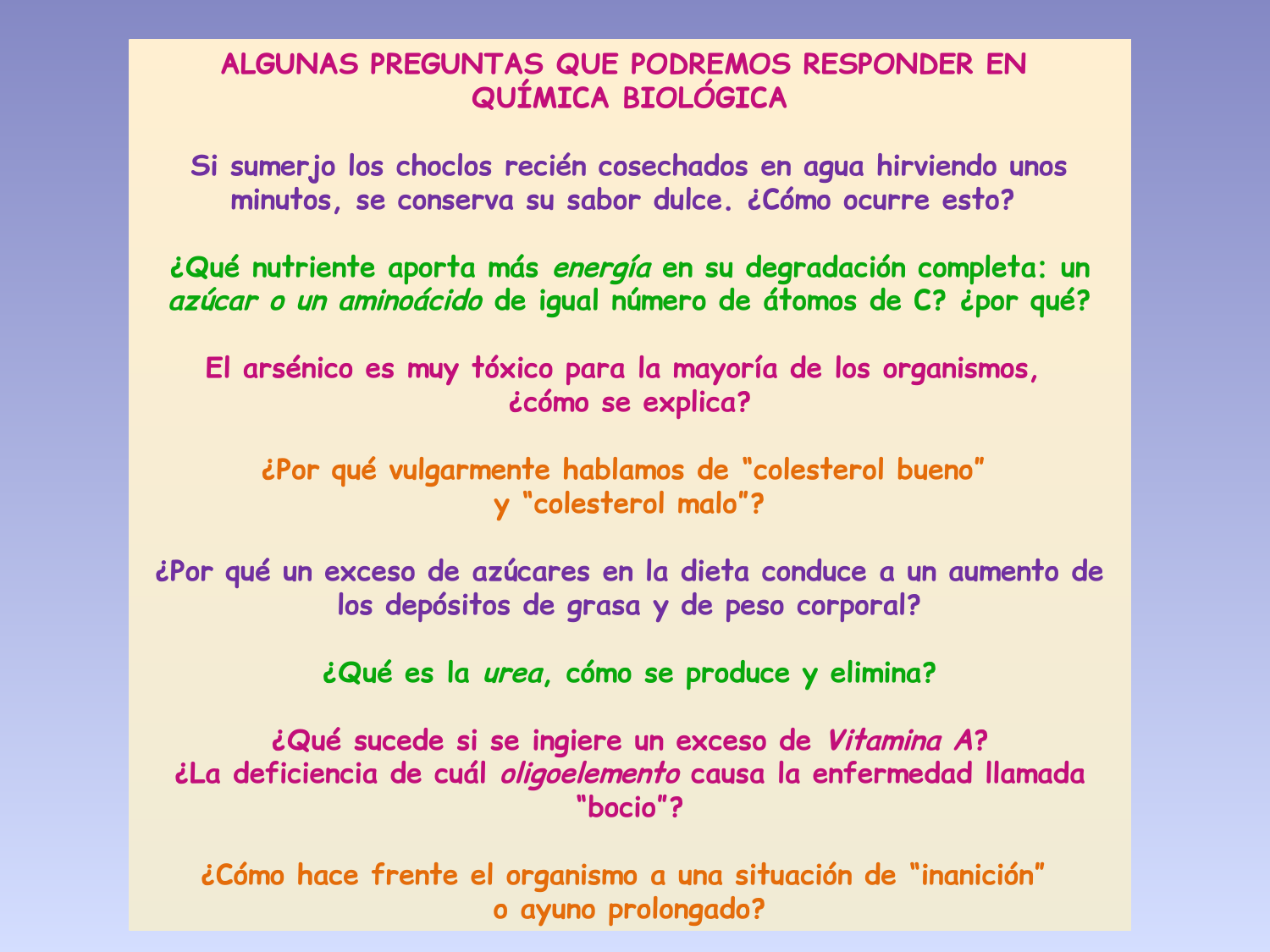

ALGUNAS PREGUNTAS QUE PODREMOS RESPONDER EN
QUÍMICA BIOLÓGICA

Si sumerjo los choclos recién cosechados en agua hirviendo unos minutos, se conserva su sabor dulce. ¿Cómo ocurre esto?

¿Qué nutriente aporta más energía en su degradación completa: un azúcar o un aminoácido de igual número de átomos de C? ¿por qué?

El arsénico es muy tóxico para la mayoría de los organismos,
¿cómo se explica?

¿Por qué vulgarmente hablamos de “colesterol bueno”
y “colesterol malo”?

¿Por qué un exceso de azúcares en la dieta conduce a un aumento de los depósitos de grasa y de peso corporal?

¿Qué es la urea, cómo se produce y elimina?

¿Qué sucede si se ingiere un exceso de Vitamina A?
¿La deficiencia de cuál oligoelemento causa la enfermedad llamada “bocio”?

¿Cómo hace frente el organismo a una situación de “inanición”
o ayuno prolongado?